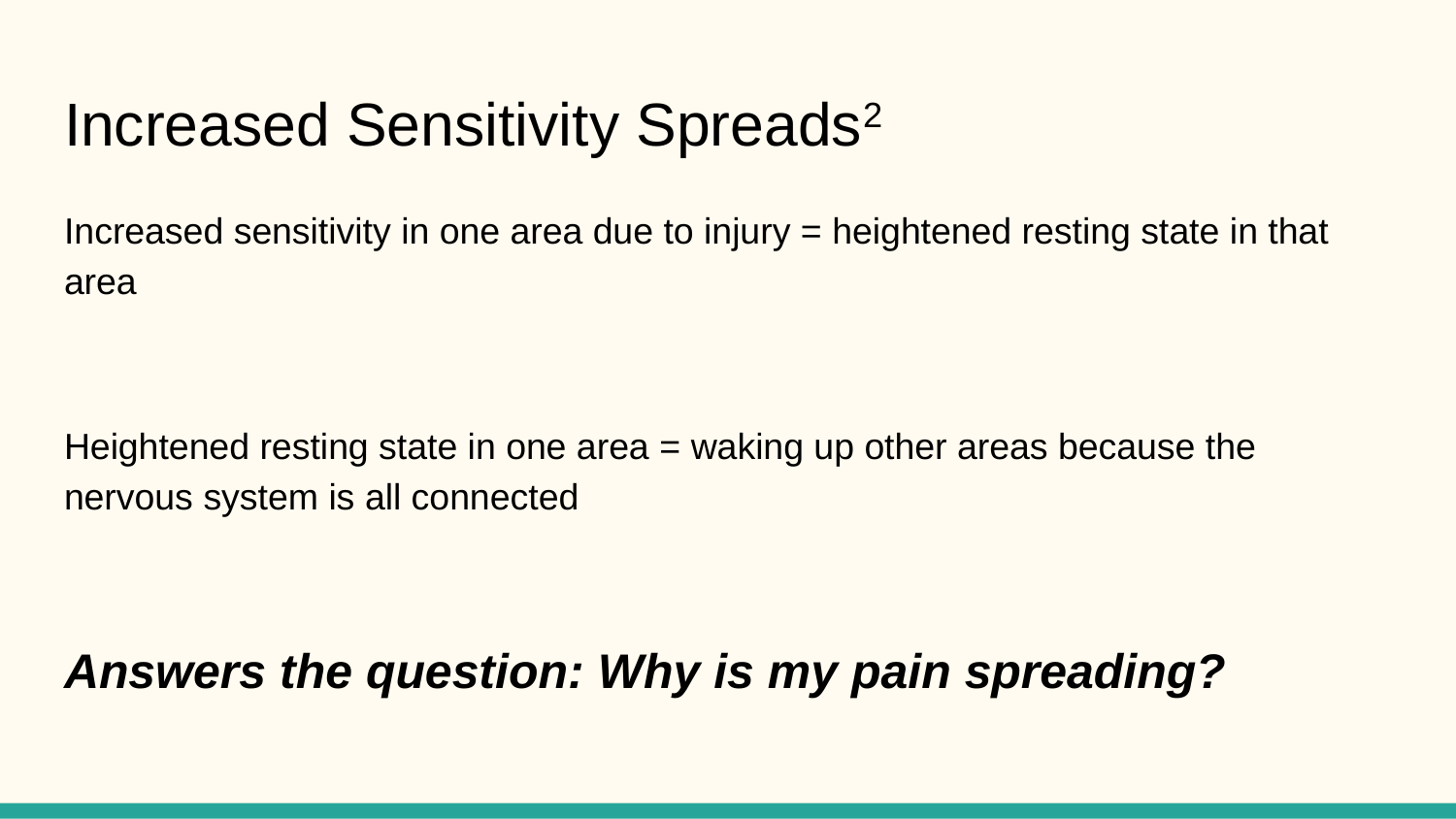

# Increased Sensitivity Spreads2
Increased sensitivity in one area due to injury = heightened resting state in that area

Heightened resting state in one area = waking up other areas because the nervous system is all connected

Answers the question: Why is my pain spreading?